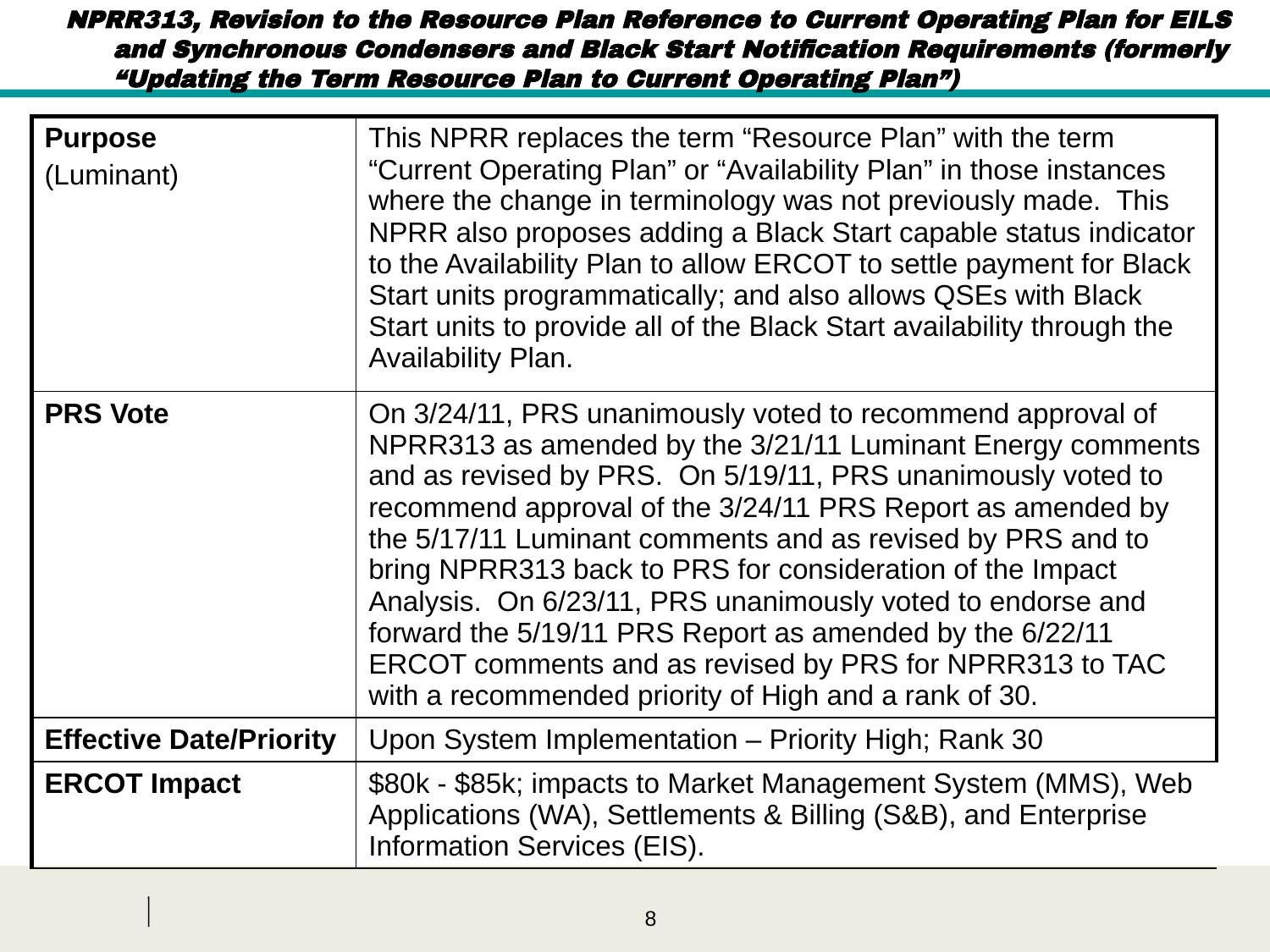

NPRR313, Revision to the Resource Plan Reference to Current Operating Plan for EILS and Synchronous Condensers and Black Start Notification Requirements (formerly “Updating the Term Resource Plan to Current Operating Plan”)
| Purpose (Luminant) | This NPRR replaces the term “Resource Plan” with the term “Current Operating Plan” or “Availability Plan” in those instances where the change in terminology was not previously made. This NPRR also proposes adding a Black Start capable status indicator to the Availability Plan to allow ERCOT to settle payment for Black Start units programmatically; and also allows QSEs with Black Start units to provide all of the Black Start availability through the Availability Plan. |
| --- | --- |
| PRS Vote | On 3/24/11, PRS unanimously voted to recommend approval of NPRR313 as amended by the 3/21/11 Luminant Energy comments and as revised by PRS. On 5/19/11, PRS unanimously voted to recommend approval of the 3/24/11 PRS Report as amended by the 5/17/11 Luminant comments and as revised by PRS and to bring NPRR313 back to PRS for consideration of the Impact Analysis. On 6/23/11, PRS unanimously voted to endorse and forward the 5/19/11 PRS Report as amended by the 6/22/11 ERCOT comments and as revised by PRS for NPRR313 to TAC with a recommended priority of High and a rank of 30. |
| Effective Date/Priority | Upon System Implementation – Priority High; Rank 30 |
| ERCOT Impact | $80k - $85k; impacts to Market Management System (MMS), Web Applications (WA), Settlements & Billing (S&B), and Enterprise Information Services (EIS). |